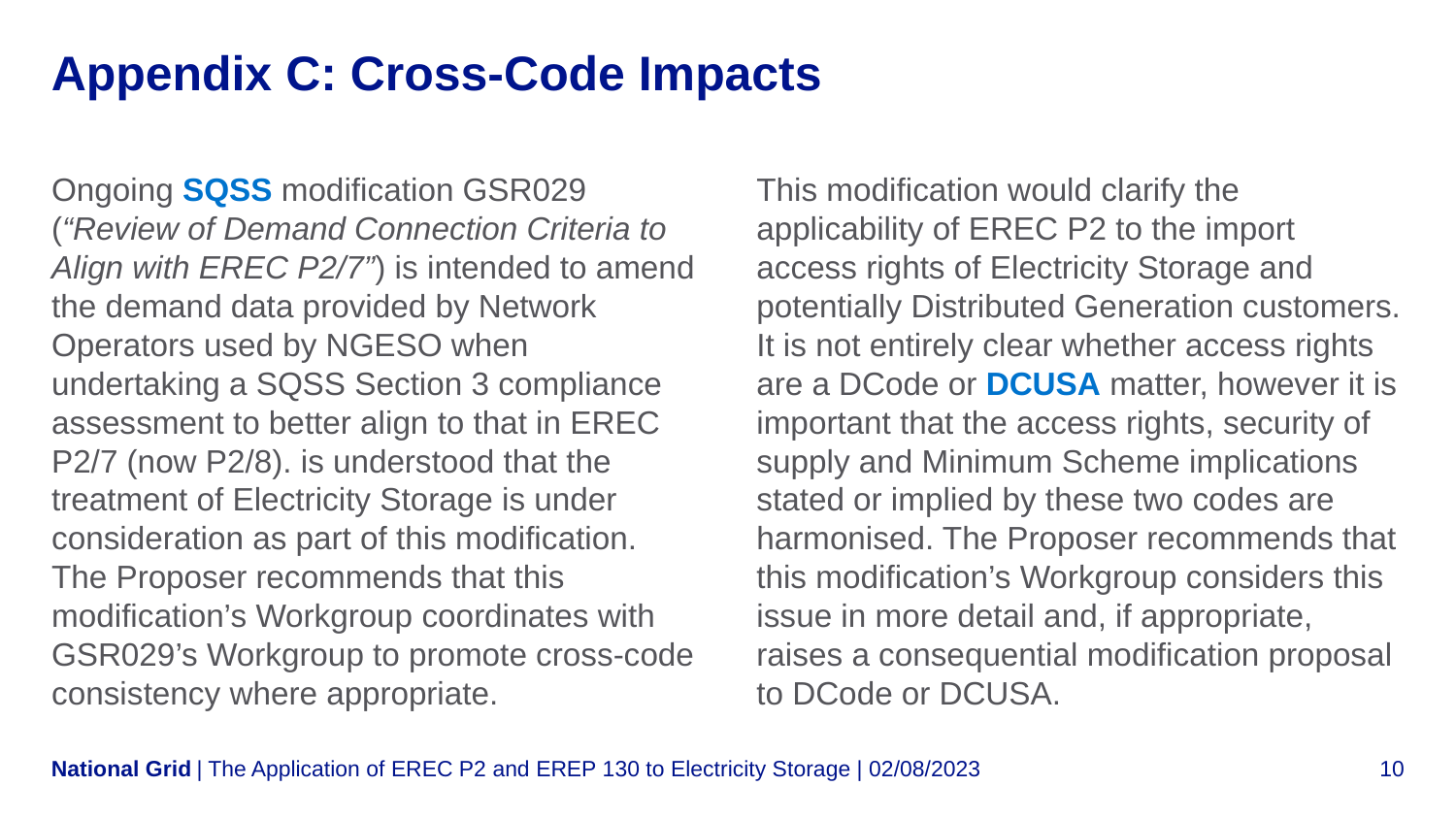

# Appendix C: Cross-Code Impacts
Ongoing SQSS modification GSR029 (“Review of Demand Connection Criteria to Align with EREC P2/7”) is intended to amend the demand data provided by Network Operators used by NGESO when undertaking a SQSS Section 3 compliance assessment to better align to that in EREC P2/7 (now P2/8). is understood that the treatment of Electricity Storage is under consideration as part of this modification. The Proposer recommends that this modification’s Workgroup coordinates with GSR029’s Workgroup to promote cross-code consistency where appropriate.
This modification would clarify the applicability of EREC P2 to the import access rights of Electricity Storage and potentially Distributed Generation customers. It is not entirely clear whether access rights are a DCode or DCUSA matter, however it is important that the access rights, security of supply and Minimum Scheme implications stated or implied by these two codes are harmonised. The Proposer recommends that this modification’s Workgroup considers this issue in more detail and, if appropriate, raises a consequential modification proposal to DCode or DCUSA.
| The Application of EREC P2 and EREP 130 to Electricity Storage | 02/08/2023